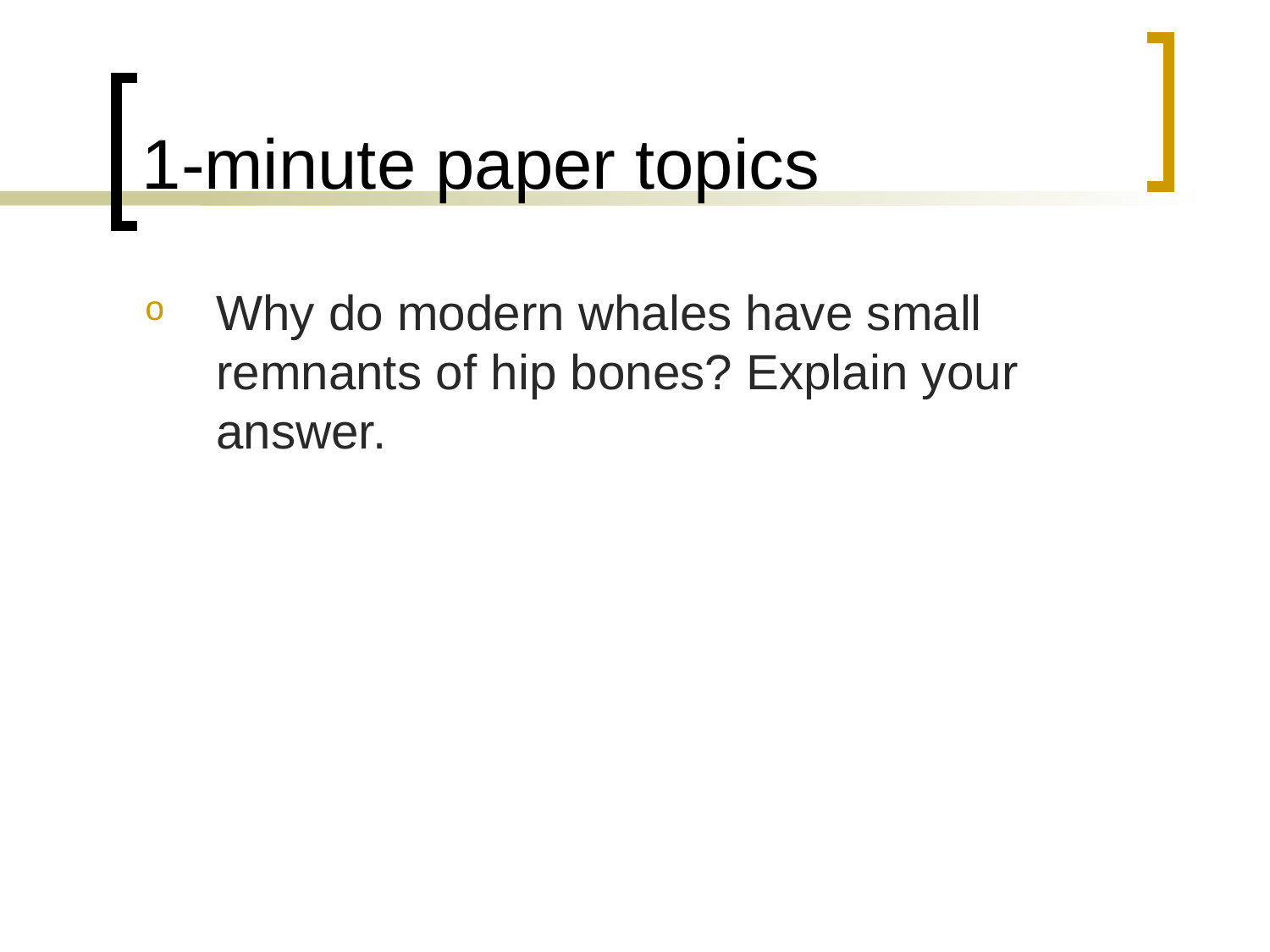

# 1-minute paper topics
Why do modern whales have small remnants of hip bones? Explain your answer.